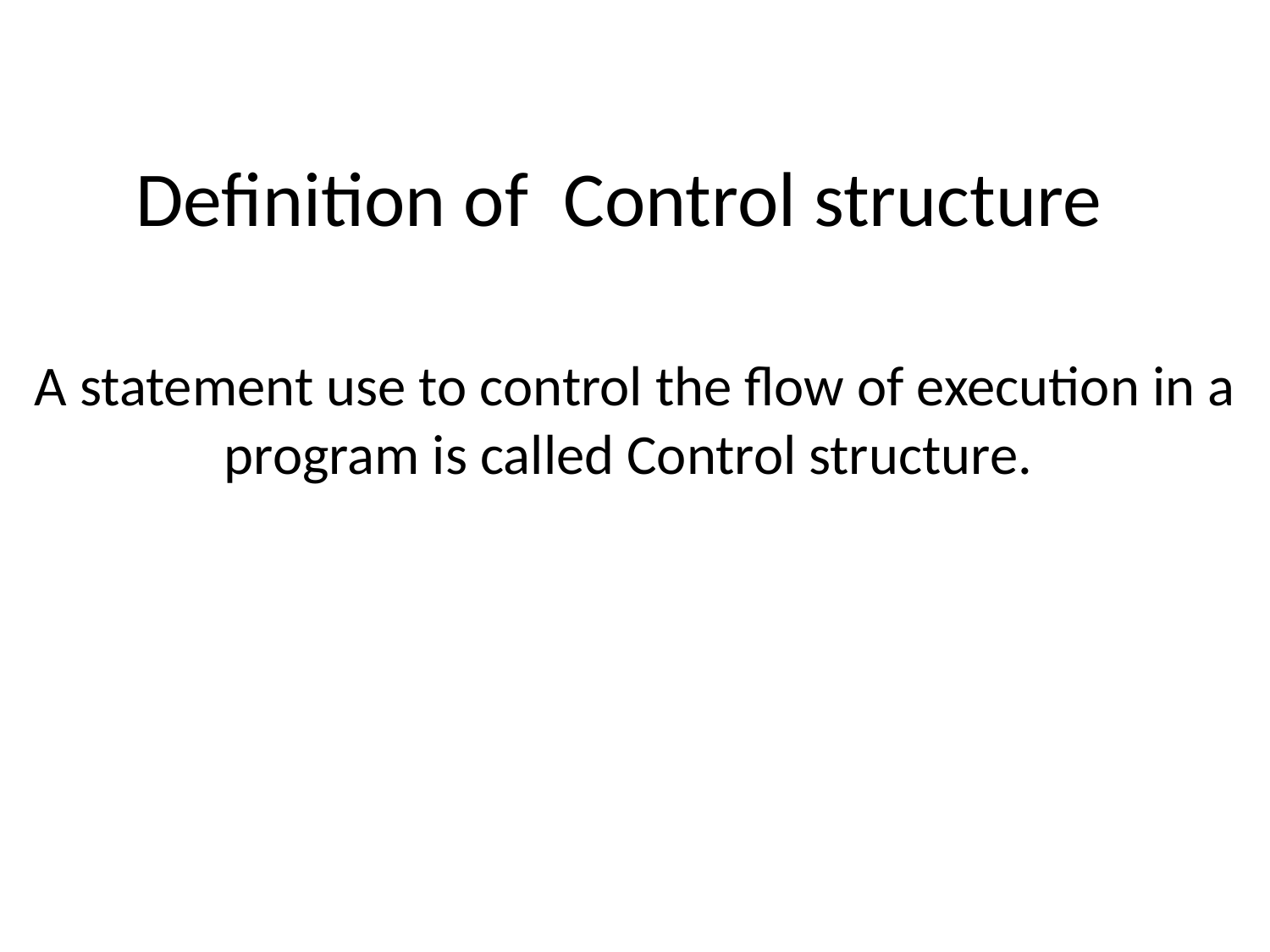

# Definition of  Control structure

A statement use to control the flow of execution in a program is called Control structure.